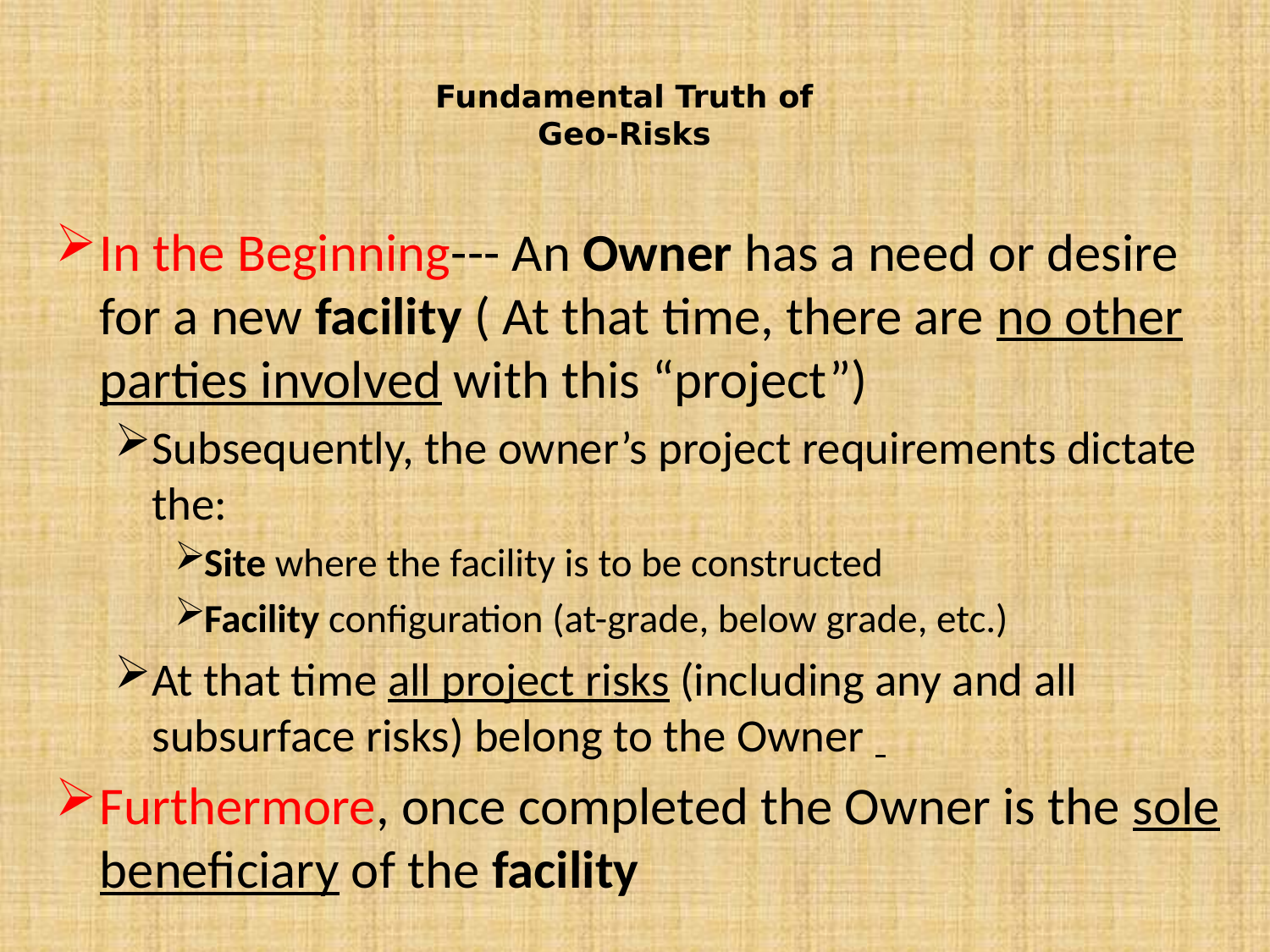

# Fundamental Truth of Geo-Risks
In the Beginning--- An Owner has a need or desire for a new facility ( At that time, there are no other parties involved with this “project”)
Subsequently, the owner’s project requirements dictate the:
Site where the facility is to be constructed
Facility configuration (at-grade, below grade, etc.)
At that time all project risks (including any and all subsurface risks) belong to the Owner
Furthermore, once completed the Owner is the sole beneficiary of the facility